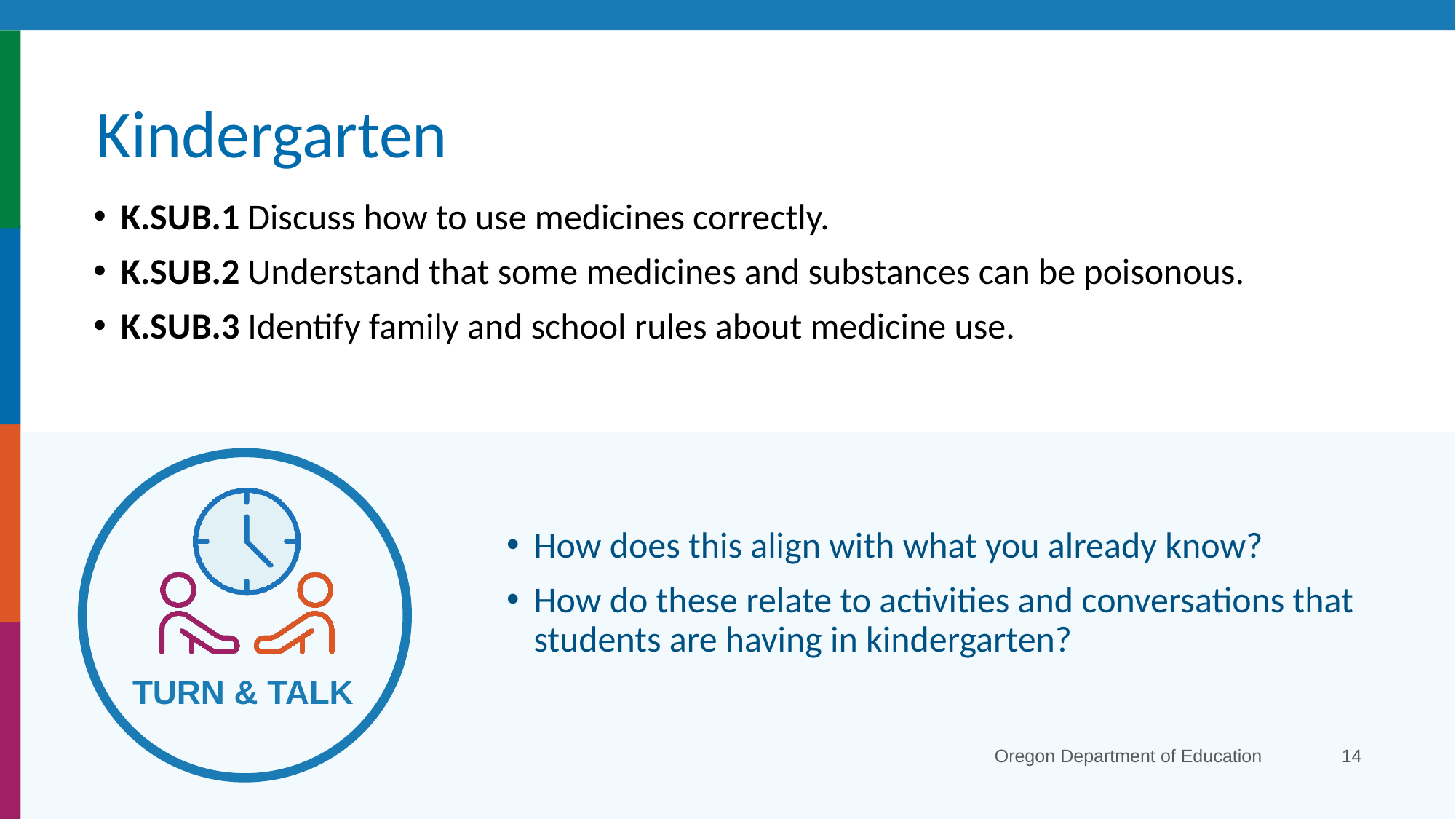

# Kindergarten
K.SUB.1 Discuss how to use medicines correctly.
K.SUB.2 Understand that some medicines and substances can be poisonous.
K.SUB.3 Identify family and school rules about medicine use.

How does this align with what you already know?
How do these relate to activities and conversations that students are having in kindergarten?
Oregon Department of Education
14